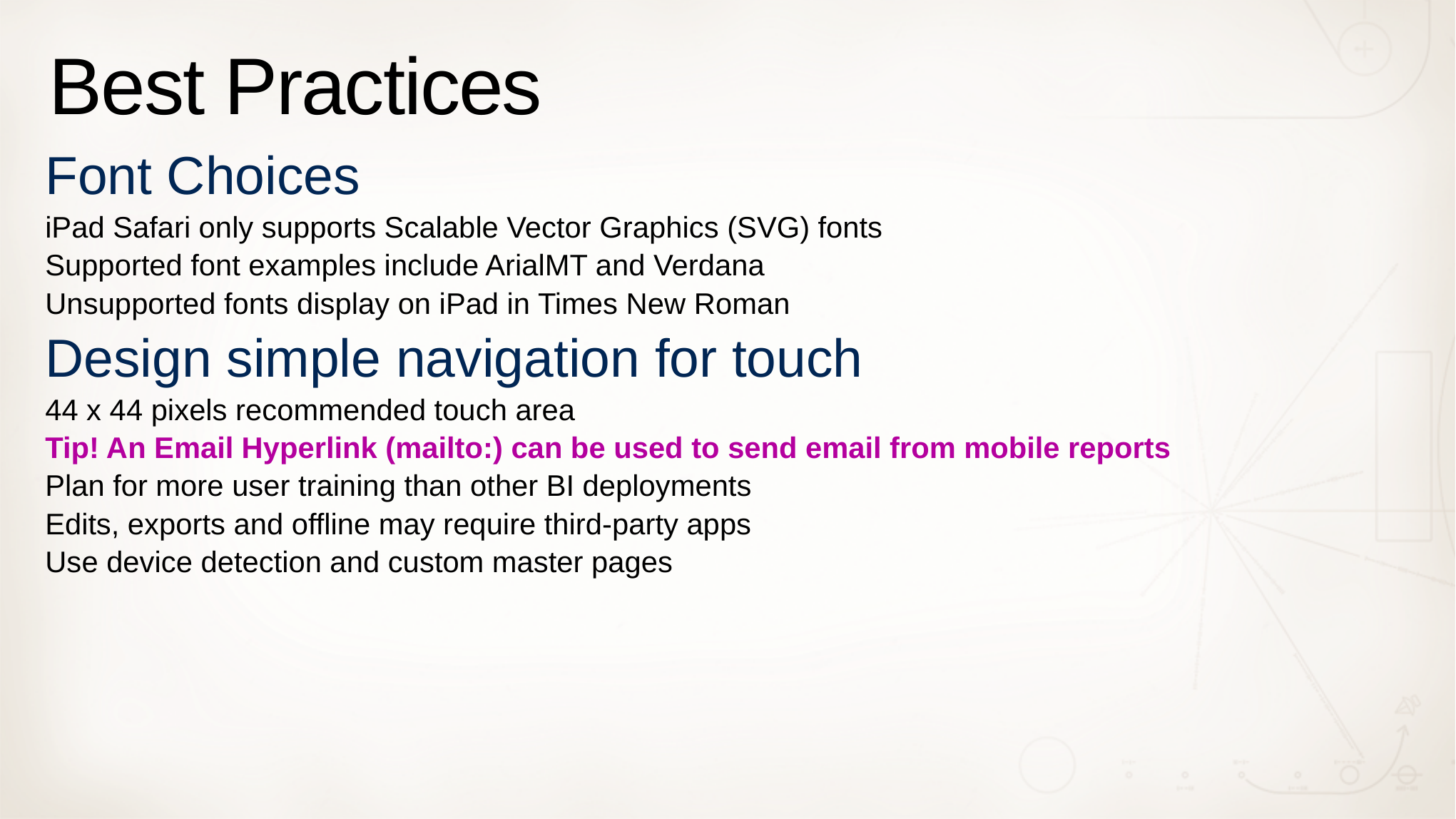

# Best Practices
Font Choices
iPad Safari only supports Scalable Vector Graphics (SVG) fonts
Supported font examples include ArialMT and Verdana
Unsupported fonts display on iPad in Times New Roman
Design simple navigation for touch
44 x 44 pixels recommended touch area
Tip! An Email Hyperlink (mailto:) can be used to send email from mobile reports
Plan for more user training than other BI deployments
Edits, exports and offline may require third-party apps
Use device detection and custom master pages